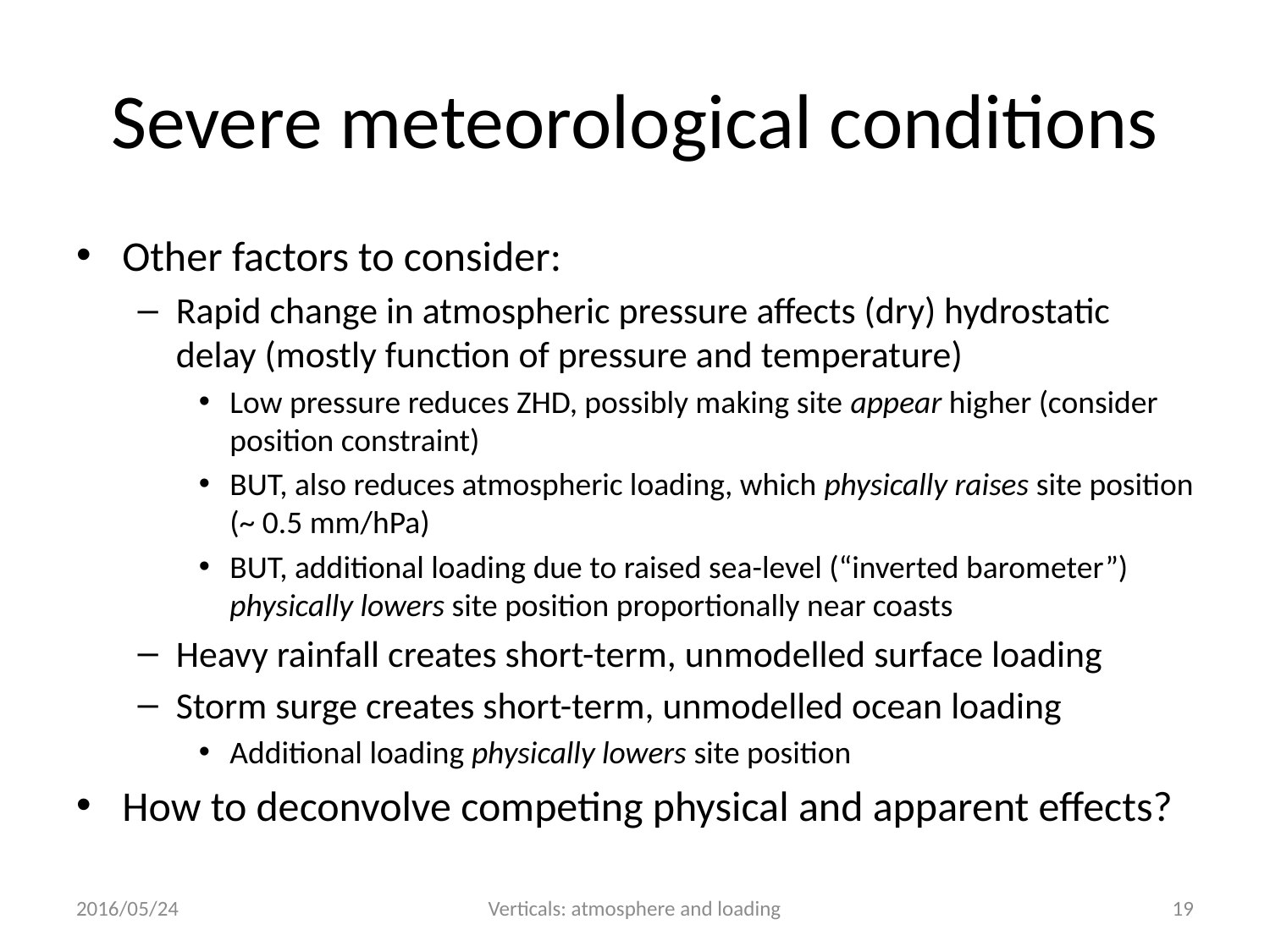

# Severe meteorological conditions
Other factors to consider:
Rapid change in atmospheric pressure affects (dry) hydrostatic delay (mostly function of pressure and temperature)
Low pressure reduces ZHD, possibly making site appear higher (consider position constraint)
BUT, also reduces atmospheric loading, which physically raises site position (~ 0.5 mm/hPa)
BUT, additional loading due to raised sea-level (“inverted barometer”) physically lowers site position proportionally near coasts
Heavy rainfall creates short-term, unmodelled surface loading
Storm surge creates short-term, unmodelled ocean loading
Additional loading physically lowers site position
How to deconvolve competing physical and apparent effects?
2016/05/24
Verticals: atmosphere and loading
19